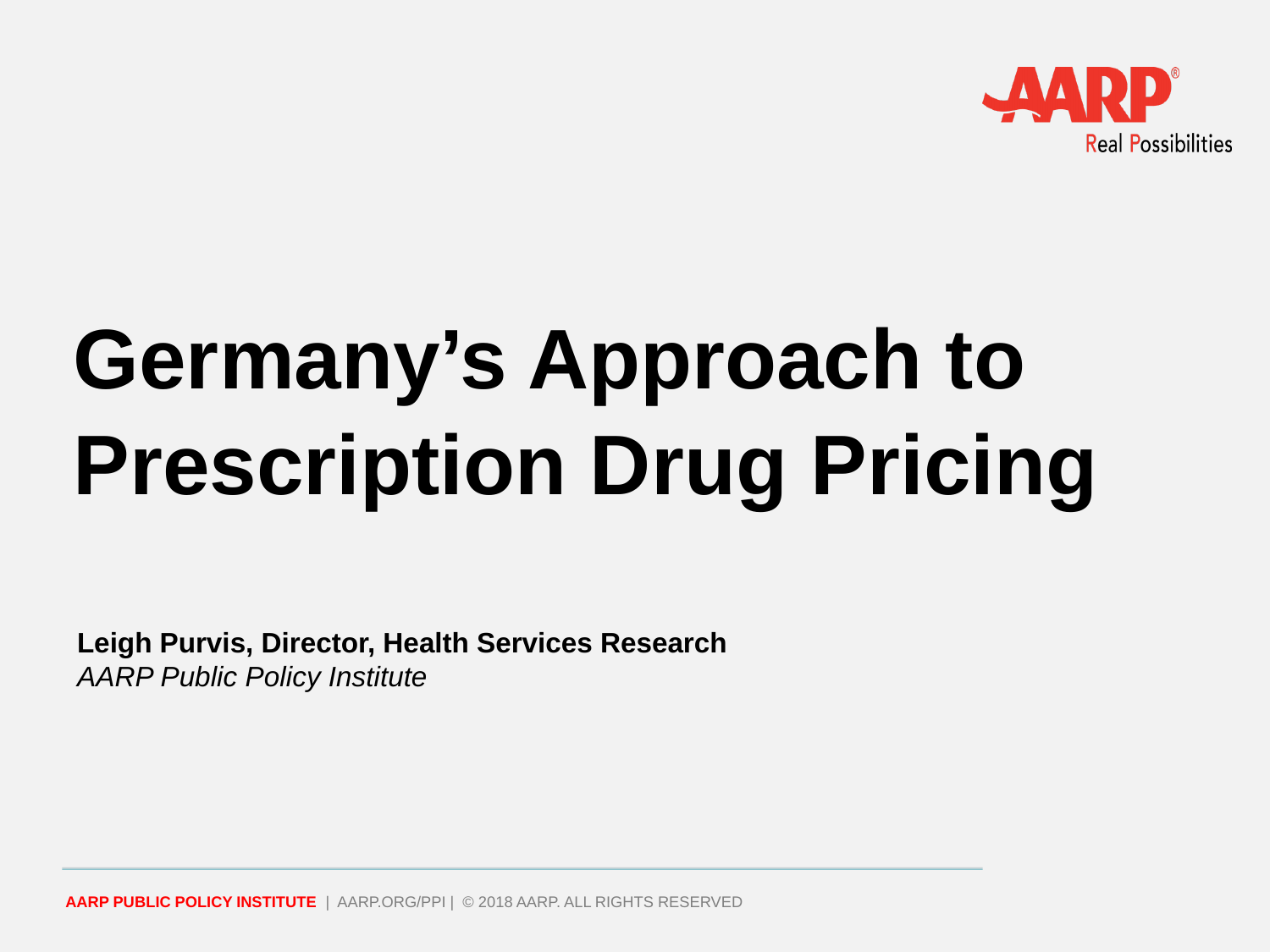

# Germany’s Approach to Prescription Drug Pricing

Leigh Purvis, Director, Health Services Research
AARP Public Policy Institute